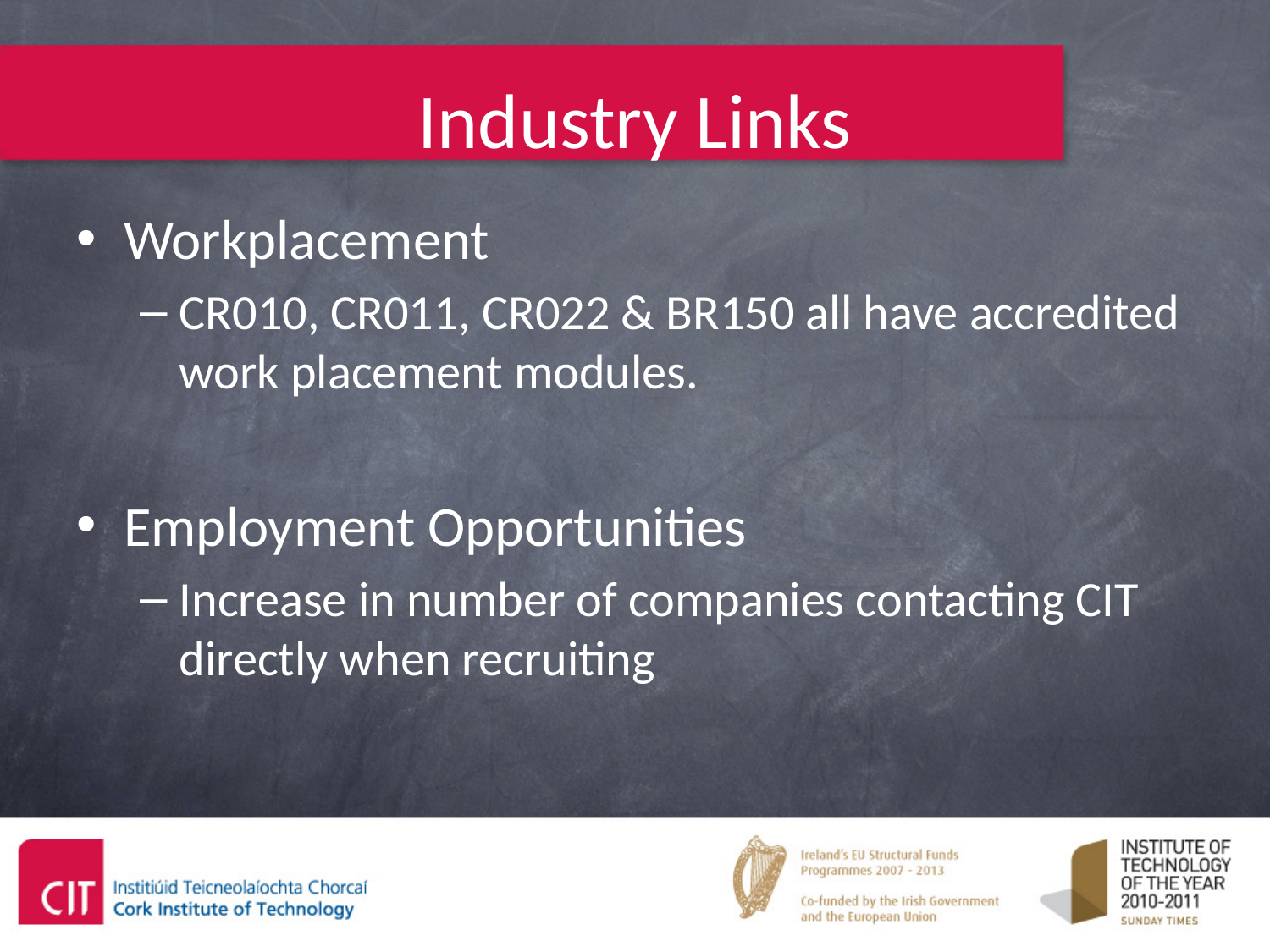

# Industry Links
Workplacement
CR010, CR011, CR022 & BR150 all have accredited work placement modules.

Employment Opportunities
Increase in number of companies contacting CIT directly when recruiting